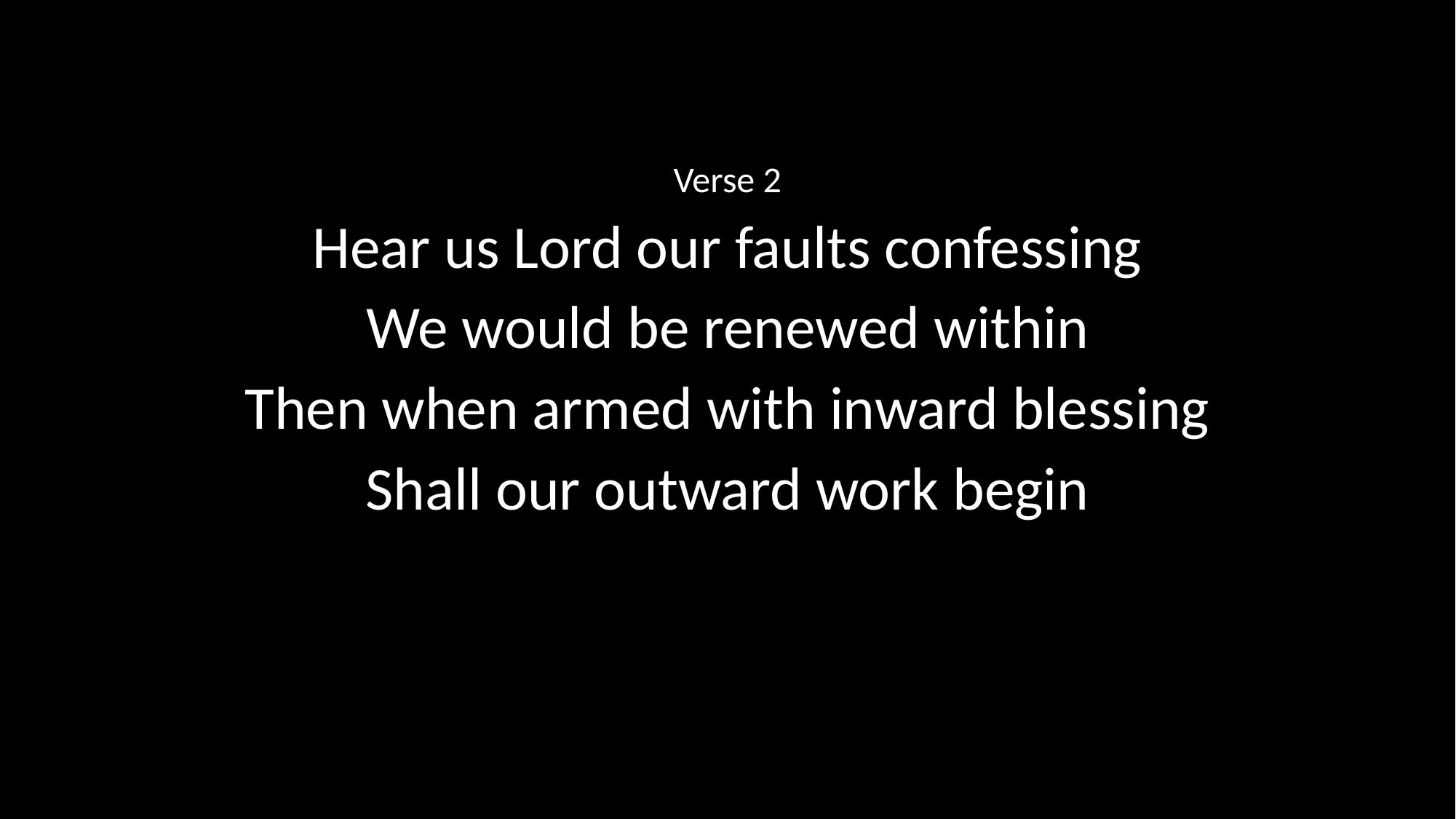

Verse 2
Hear us Lord our faults confessing
We would be renewed within
Then when armed with inward blessing
Shall our outward work begin